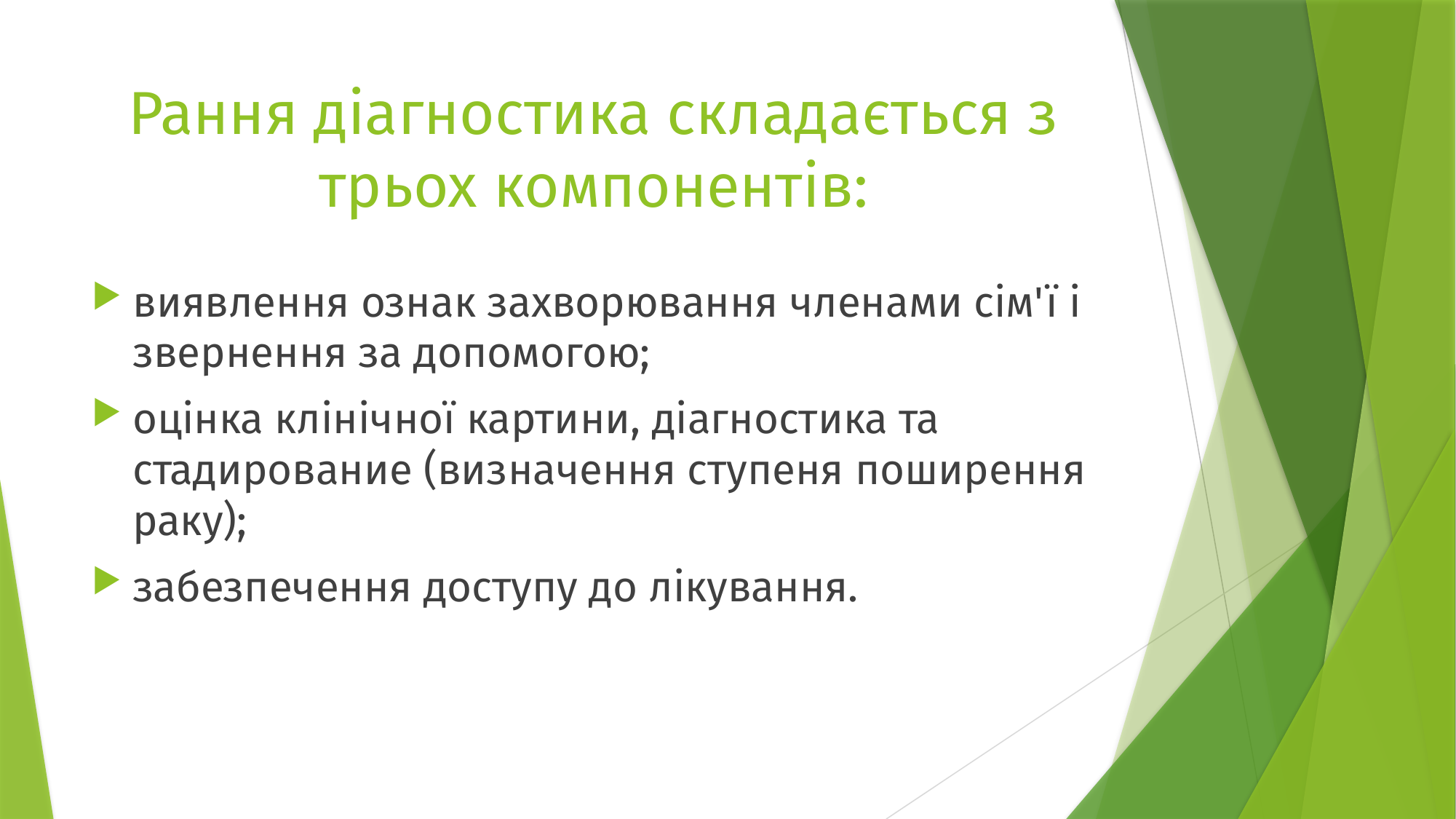

# Рання діагностика складається з трьох компонентів:
виявлення ознак захворювання членами сім'ї і звернення за допомогою;
оцінка клінічної картини, діагностика та стадирование (визначення ступеня поширення раку);
забезпечення доступу до лікування.